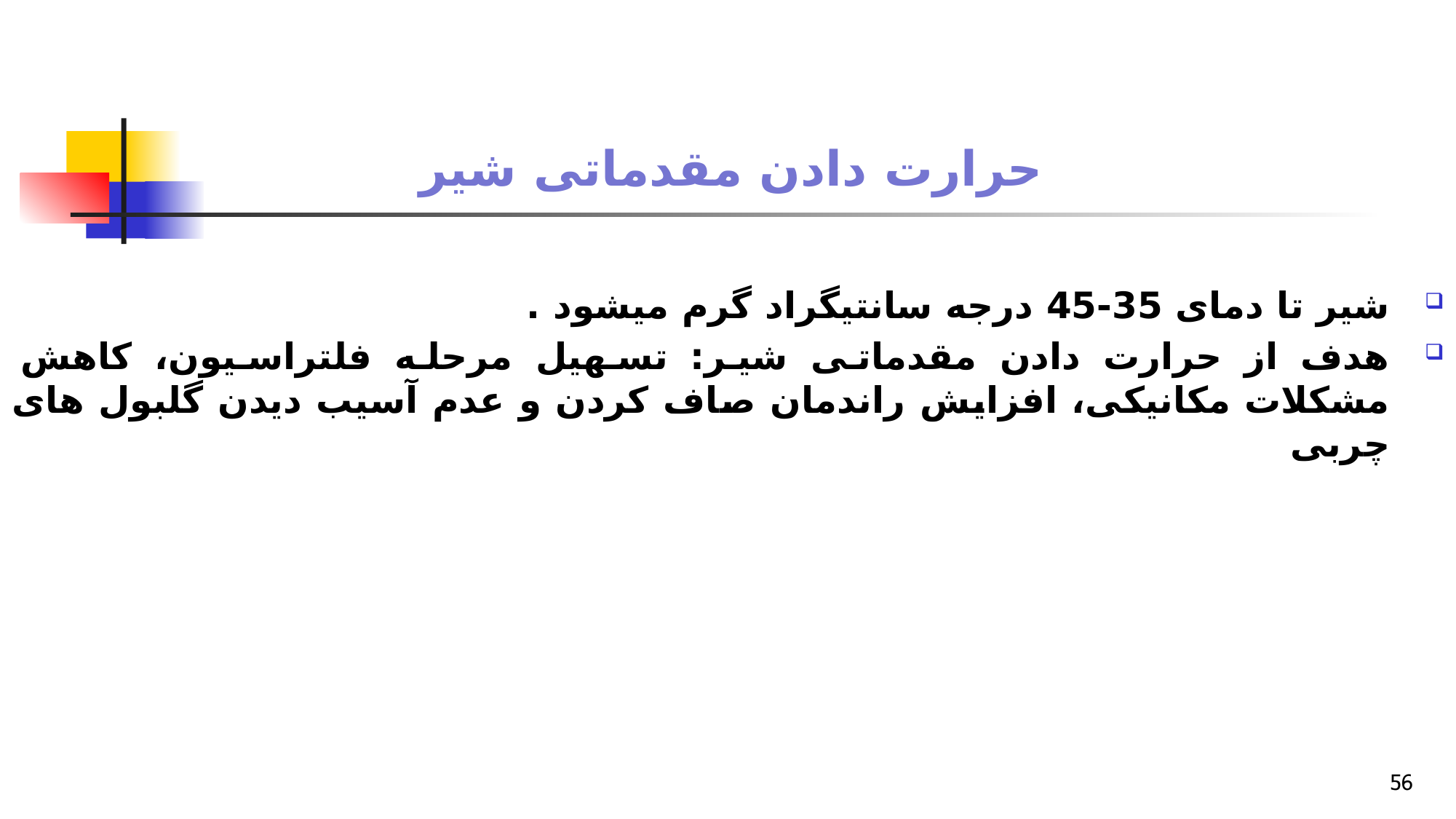

# حرارت دادن مقدماتی شیر

شیر تا دمای 35-45 درجه سانتیگراد گرم میشود .
هدف از حرارت دادن مقدماتی شیر: تسهیل مرحله فلتراسیون، کاهش مشکلات مکانیکی، افزایش راندمان صاف کردن و عدم آسیب دیدن گلبول های چربی
56